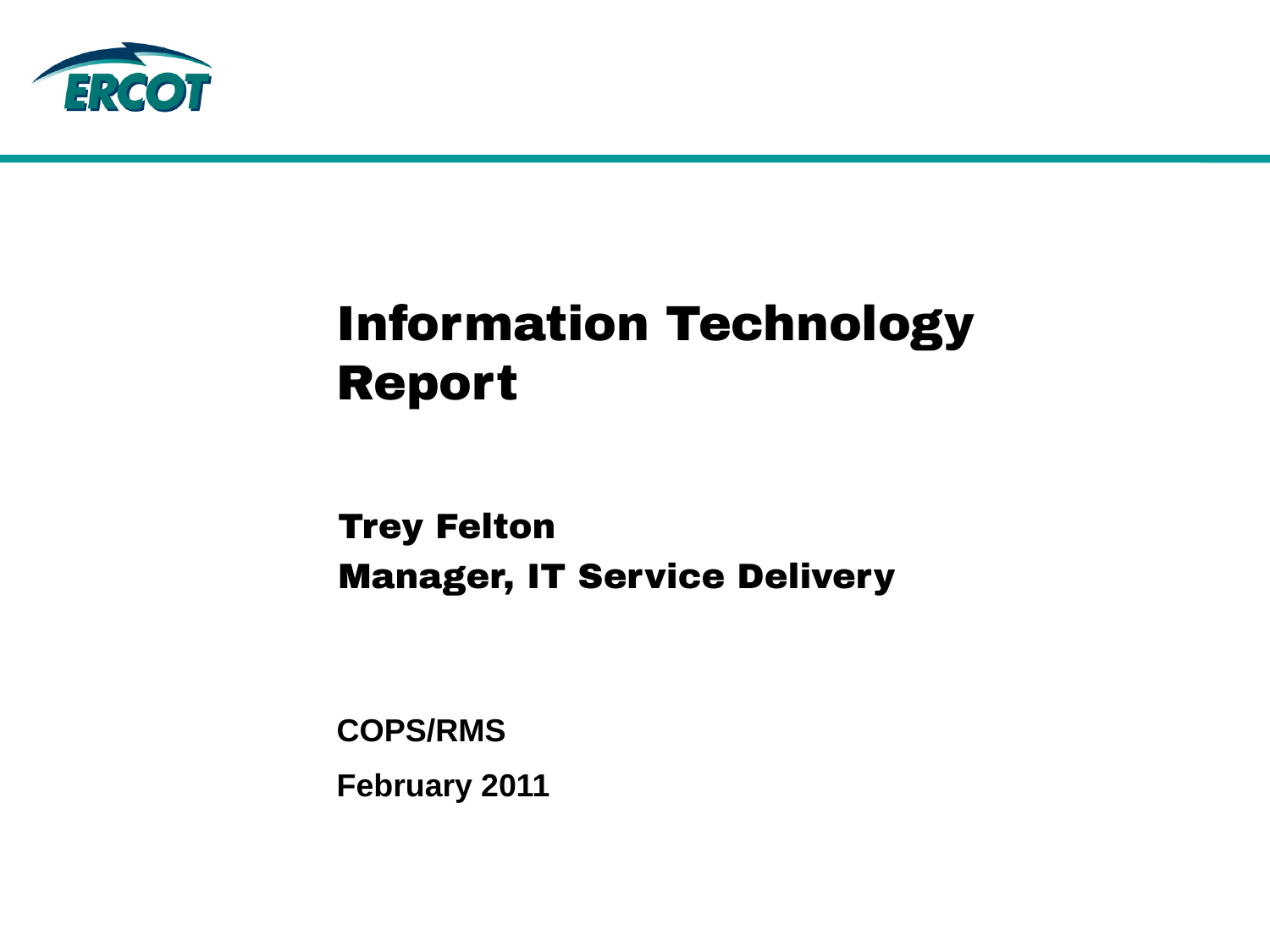

# Information Technology Report
Trey Felton
Manager, IT Service Delivery
COPS/RMS
February 2011